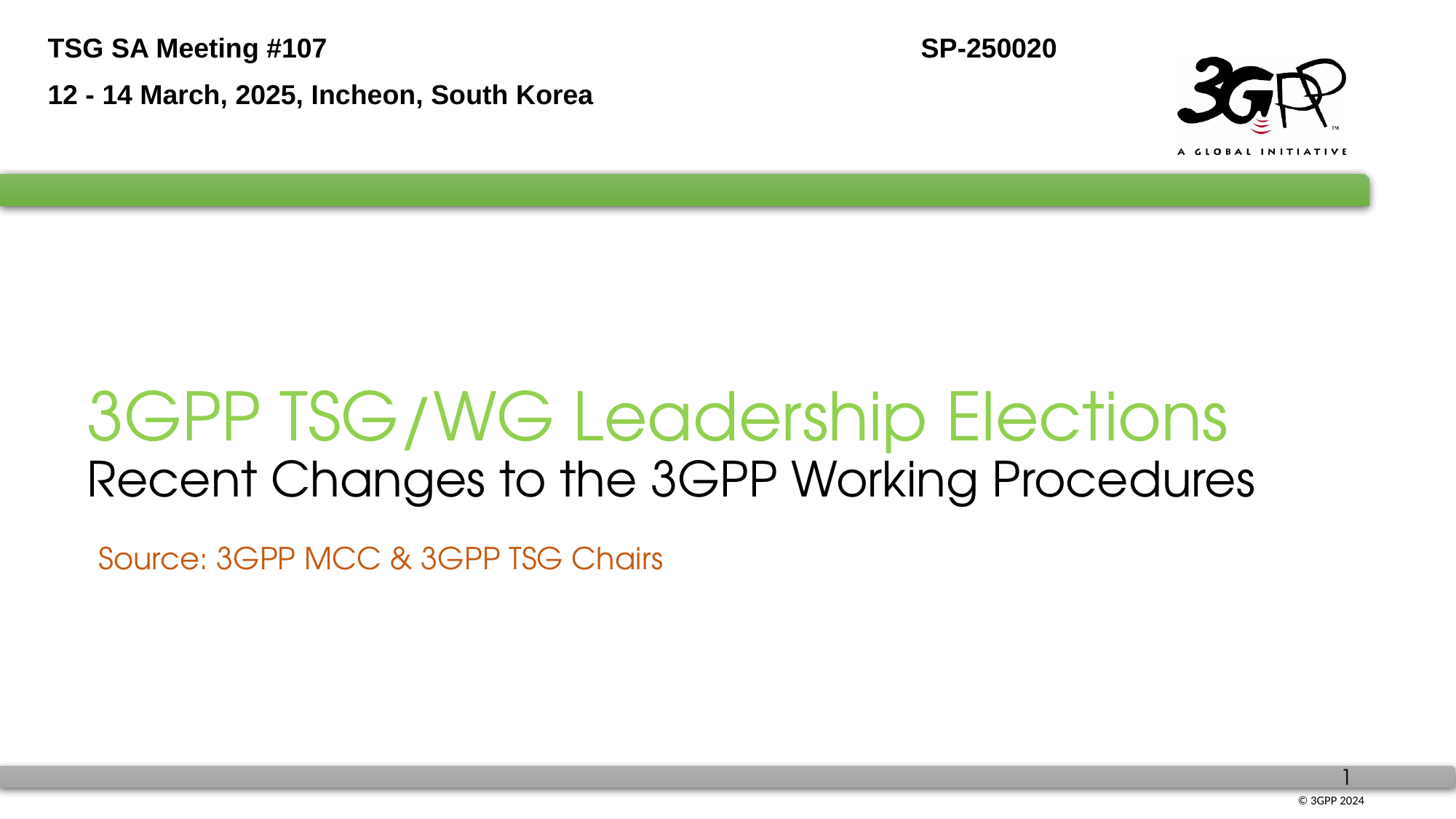

TSG SA Meeting #107			SP-250020
12 - 14 March, 2025, Incheon, South Korea
# 3GPP TSG/WG Leadership Elections Recent Changes to the 3GPP Working Procedures
Source: 3GPP MCC & 3GPP TSG Chairs